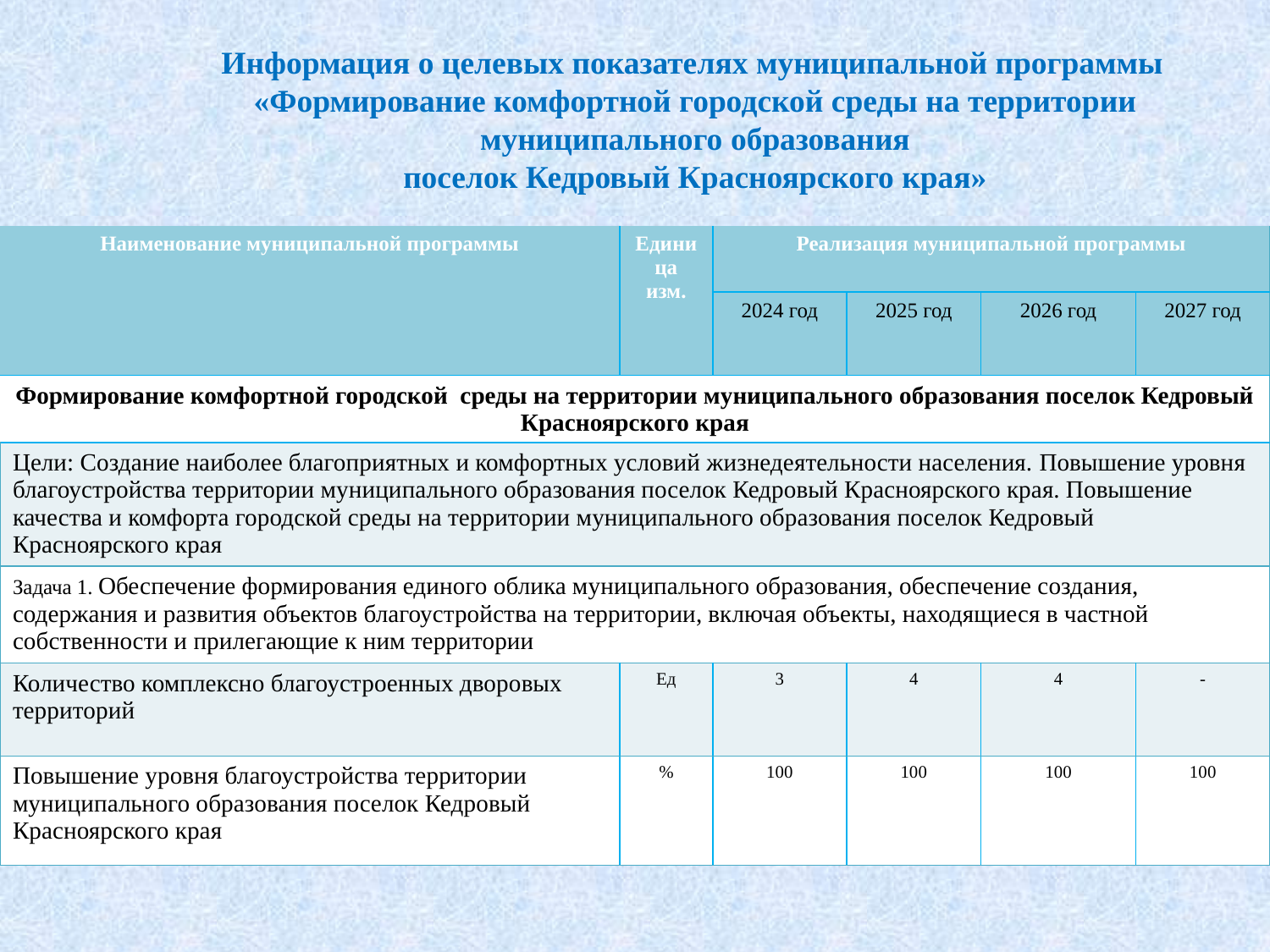

Информация о целевых показателях муниципальной программы
«Формирование комфортной городской среды на территории муниципального образования
поселок Кедровый Красноярского края»
#
| Наименование муниципальной программы | Единица изм. | Реализация муниципальной программы |  |  |  |
| --- | --- | --- | --- | --- | --- |
|  |  | 2024 год | 2025 год | 2026 год | 2027 год |
| Формирование комфортной городской среды на территории муниципального образования поселок Кедровый Красноярского края |  |  |  |  |  |
| Цели: Создание наиболее благоприятных и комфортных условий жизнедеятельности населения. Повышение уровня благоустройства территории муниципального образования поселок Кедровый Красноярского края. Повышение качества и комфорта городской среды на территории муниципального образования поселок Кедровый Красноярского края |  |  |  |  |  |
| Задача 1. Обеспечение формирования единого облика муниципального образования, обеспечение создания, содержания и развития объектов благоустройства на территории, включая объекты, находящиеся в частной собственности и прилегающие к ним территории |  |  |  |  |  |
| Количество комплексно благоустроенных дворовых территорий | Ед | 3 | 4 | 4 | - |
| Повышение уровня благоустройства территории муниципального образования поселок Кедровый Красноярского края | % | 100 | 100 | 100 | 100 |